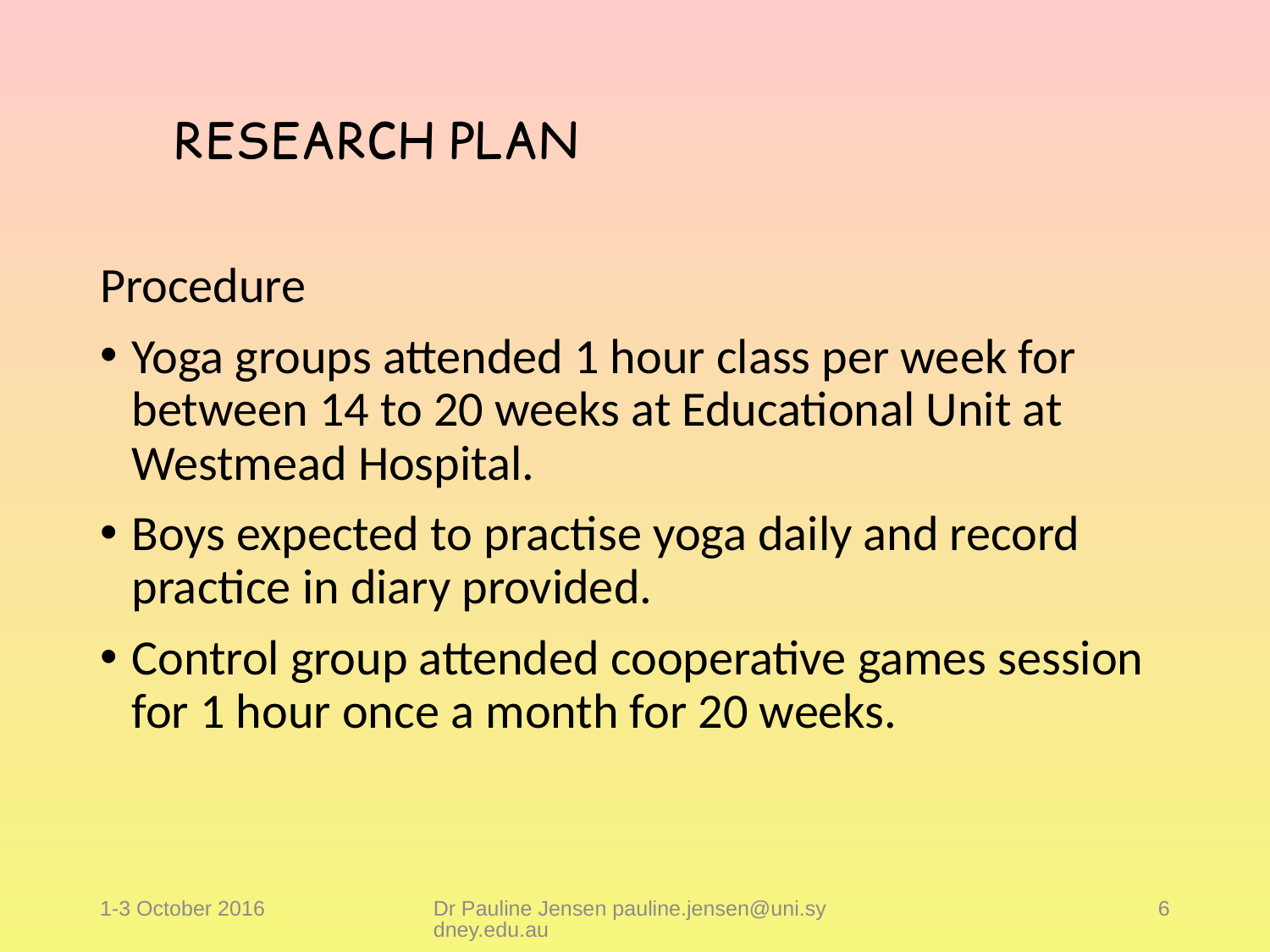

# RESEARCH PLAN
Procedure
Yoga groups attended 1 hour class per week for between 14 to 20 weeks at Educational Unit at Westmead Hospital.
Boys expected to practise yoga daily and record practice in diary provided.
Control group attended cooperative games session for 1 hour once a month for 20 weeks.

1-3 October 2016
Dr Pauline Jensen pauline.jensen@uni.sydney.edu.au
6